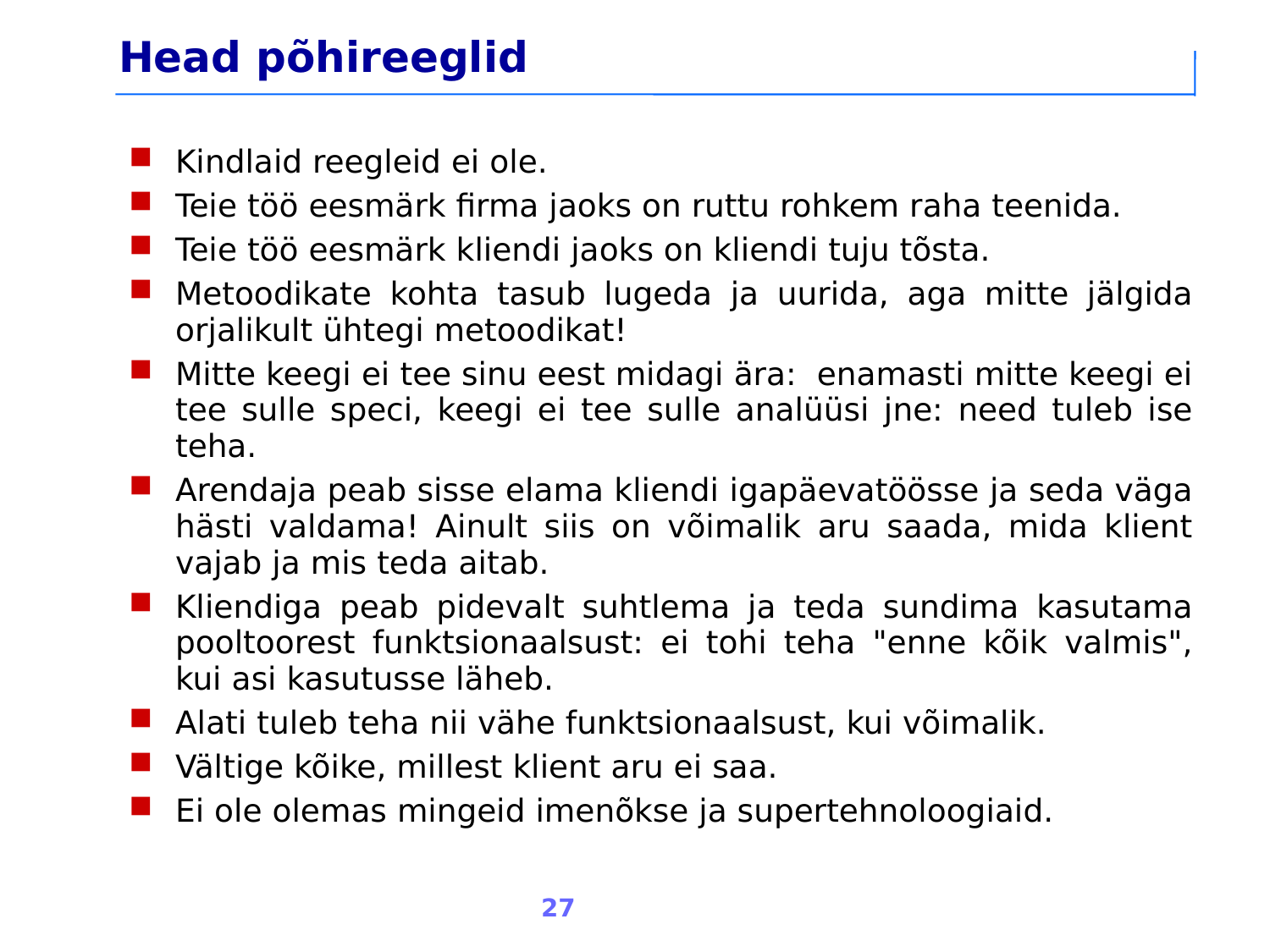

Head põhireeglid

Kindlaid reegleid ei ole.
Teie töö eesmärk firma jaoks on ruttu rohkem raha teenida.
Teie töö eesmärk kliendi jaoks on kliendi tuju tõsta.
Metoodikate kohta tasub lugeda ja uurida, aga mitte jälgida orjalikult ühtegi metoodikat!
Mitte keegi ei tee sinu eest midagi ära:  enamasti mitte keegi ei tee sulle speci, keegi ei tee sulle analüüsi jne: need tuleb ise teha.
Arendaja peab sisse elama kliendi igapäevatöösse ja seda väga hästi valdama! Ainult siis on võimalik aru saada, mida klient vajab ja mis teda aitab.
Kliendiga peab pidevalt suhtlema ja teda sundima kasutama pooltoorest funktsionaalsust: ei tohi teha "enne kõik valmis", kui asi kasutusse läheb.
Alati tuleb teha nii vähe funktsionaalsust, kui võimalik.
Vältige kõike, millest klient aru ei saa.
Ei ole olemas mingeid imenõkse ja supertehnoloogiaid.